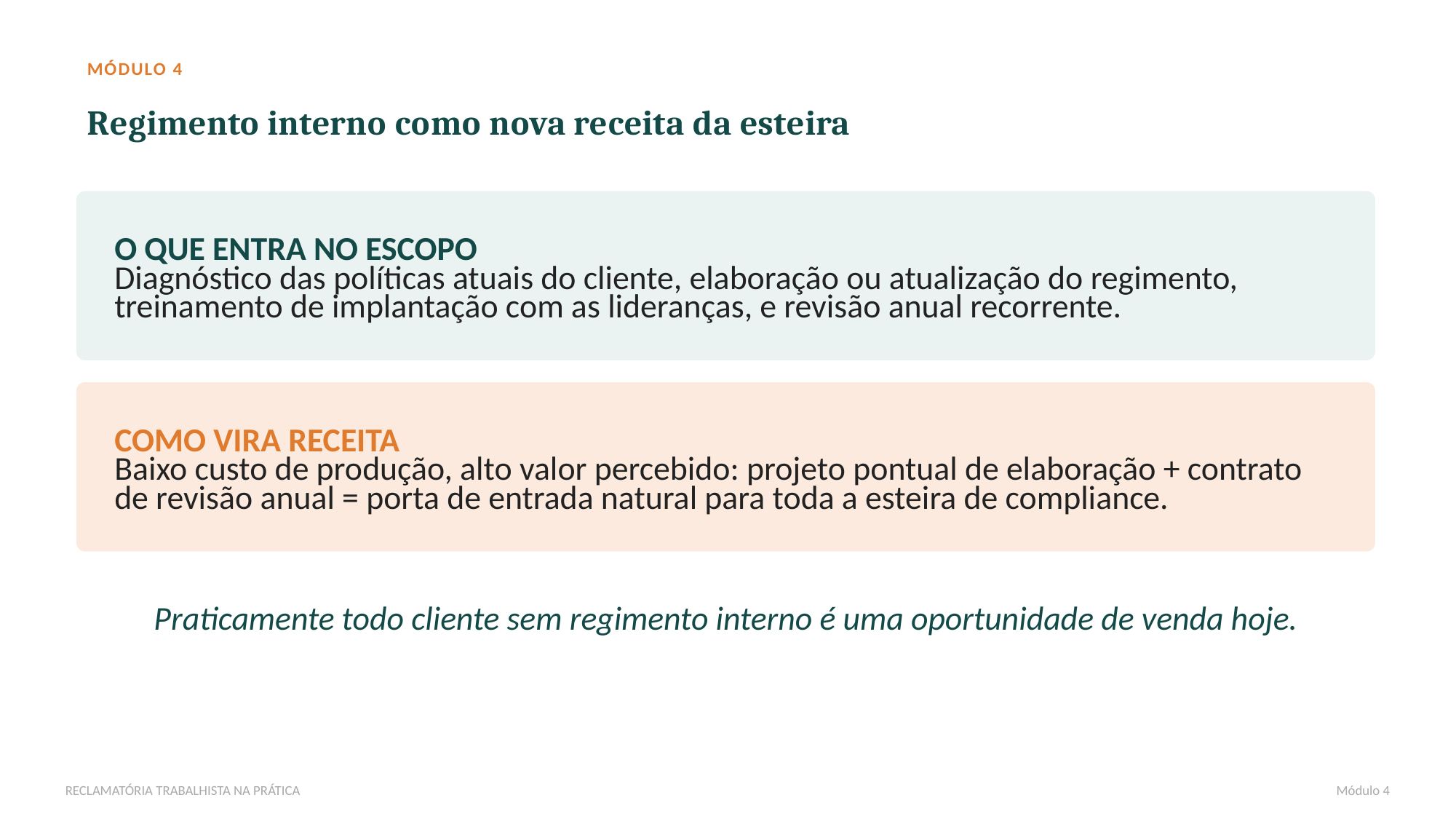

MÓDULO 4
Regimento interno como nova receita da esteira

O QUE ENTRA NO ESCOPO
Diagnóstico das políticas atuais do cliente, elaboração ou atualização do regimento, treinamento de implantação com as lideranças, e revisão anual recorrente.

COMO VIRA RECEITA
Baixo custo de produção, alto valor percebido: projeto pontual de elaboração + contrato de revisão anual = porta de entrada natural para toda a esteira de compliance.
Praticamente todo cliente sem regimento interno é uma oportunidade de venda hoje.
RECLAMATÓRIA TRABALHISTA NA PRÁTICA
Módulo 4